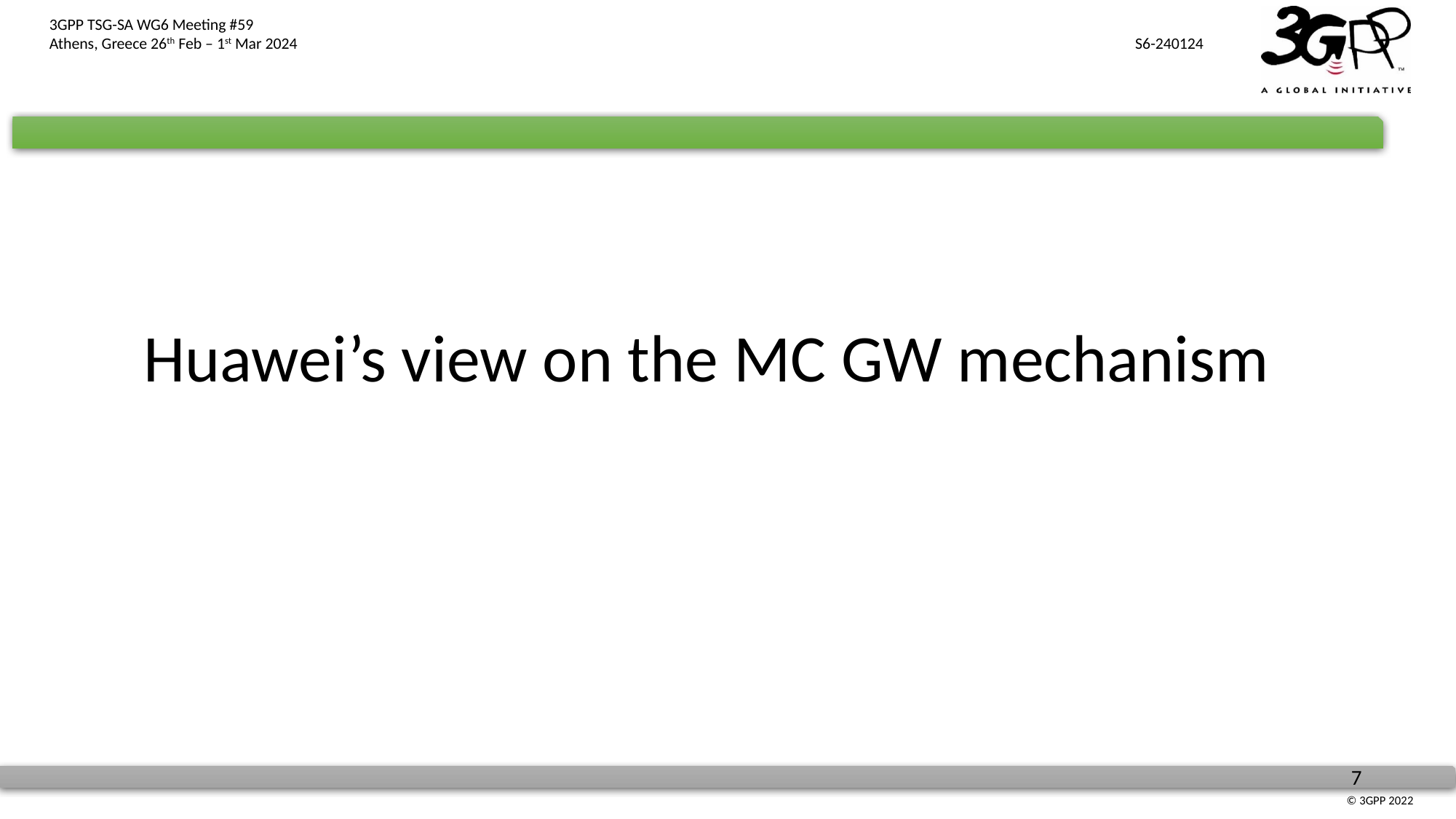

# Huawei’s view on the MC GW mechanism